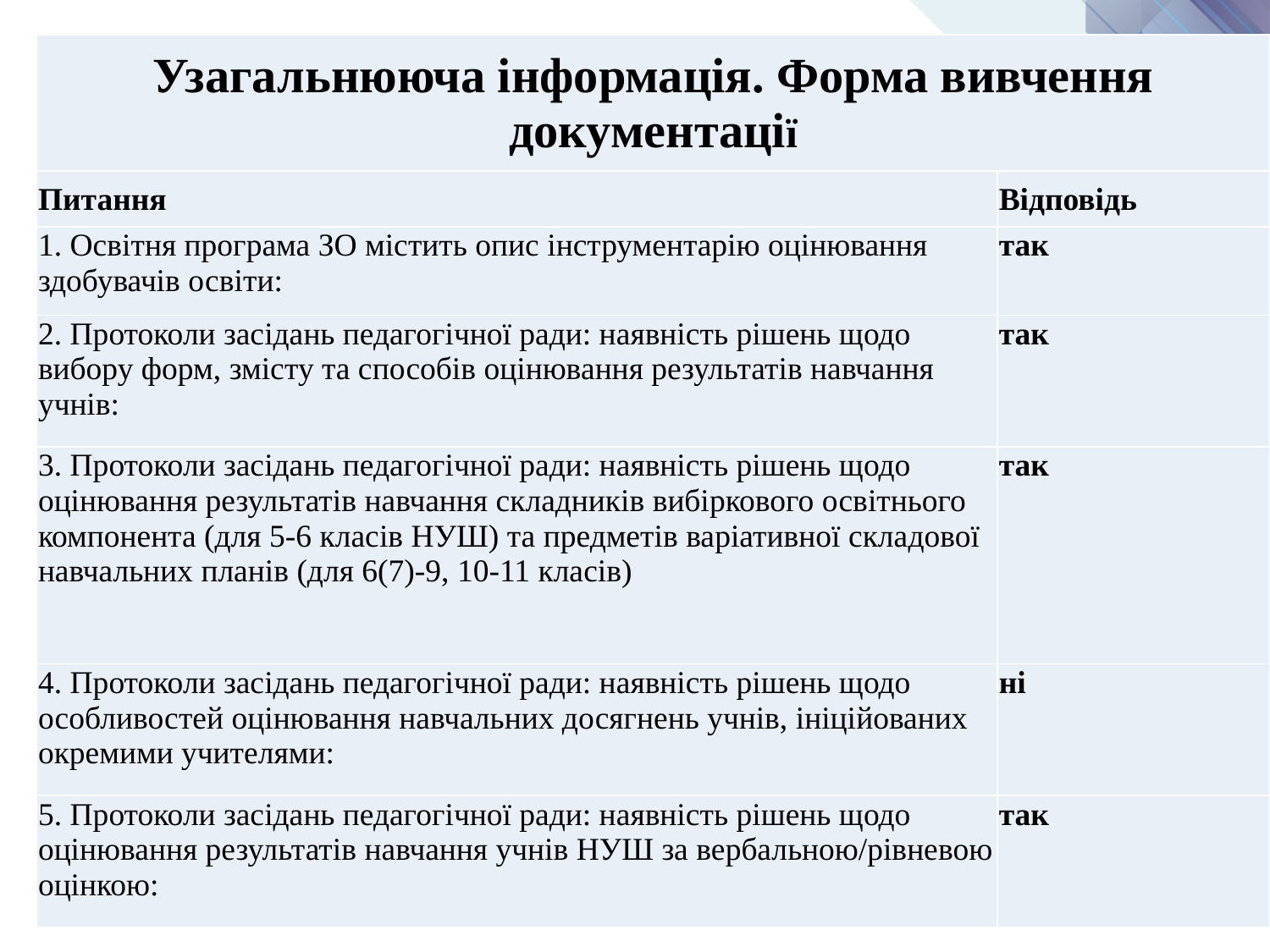

| Узагальнююча інформація. Форма вивчення документації |  |
| --- | --- |
| Питання | Відповідь |
| 1. Освітня програма ЗО містить опис інструментарію оцінювання здобувачів освіти: | так |
| 2. Протоколи засідань педагогічної ради: наявність рішень щодо вибору форм, змісту та способів оцінювання результатів навчання учнів: | так |
| 3. Протоколи засідань педагогічної ради: наявність рішень щодо оцінювання результатів навчання складників вибіркового освітнього компонента (для 5-6 класів НУШ) та предметів варіативної складової навчальних планів (для 6(7)-9, 10-11 класів) | так |
| 4. Протоколи засідань педагогічної ради: наявність рішень щодо особливостей оцінювання навчальних досягнень учнів, ініційованих окремими учителями: | ні |
| 5. Протоколи засідань педагогічної ради: наявність рішень щодо оцінювання результатів навчання учнів НУШ за вербальною/рівневою оцінкою: | так |
#